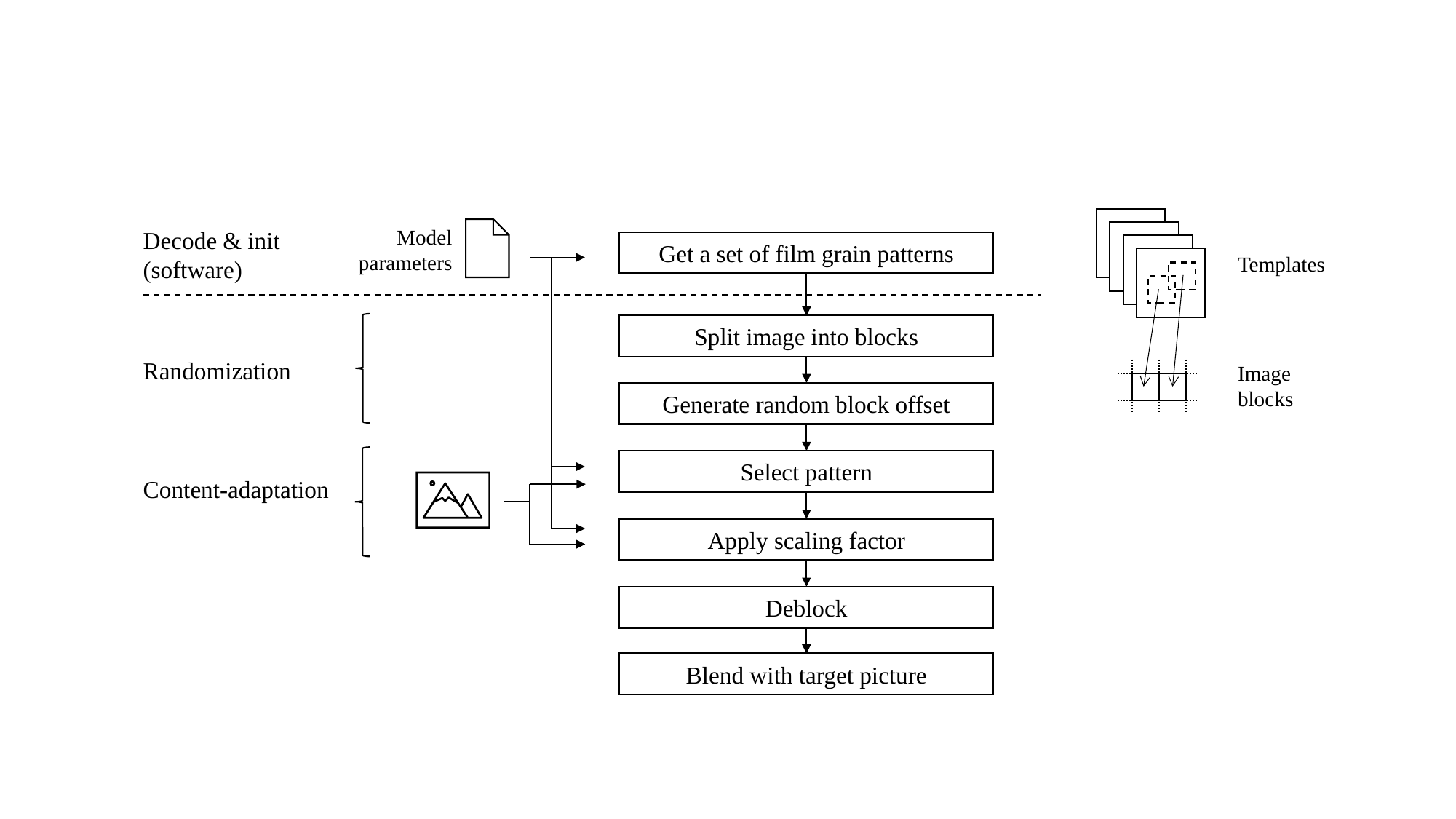

Model parameters
Decode & init
(software)
Get a set of film grain patterns

Templates

Split image into blocks
Randomization
Image
blocks

Generate random block offset

Select pattern

Content-adaptation
Apply scaling factor
Deblock
Blend with target picture